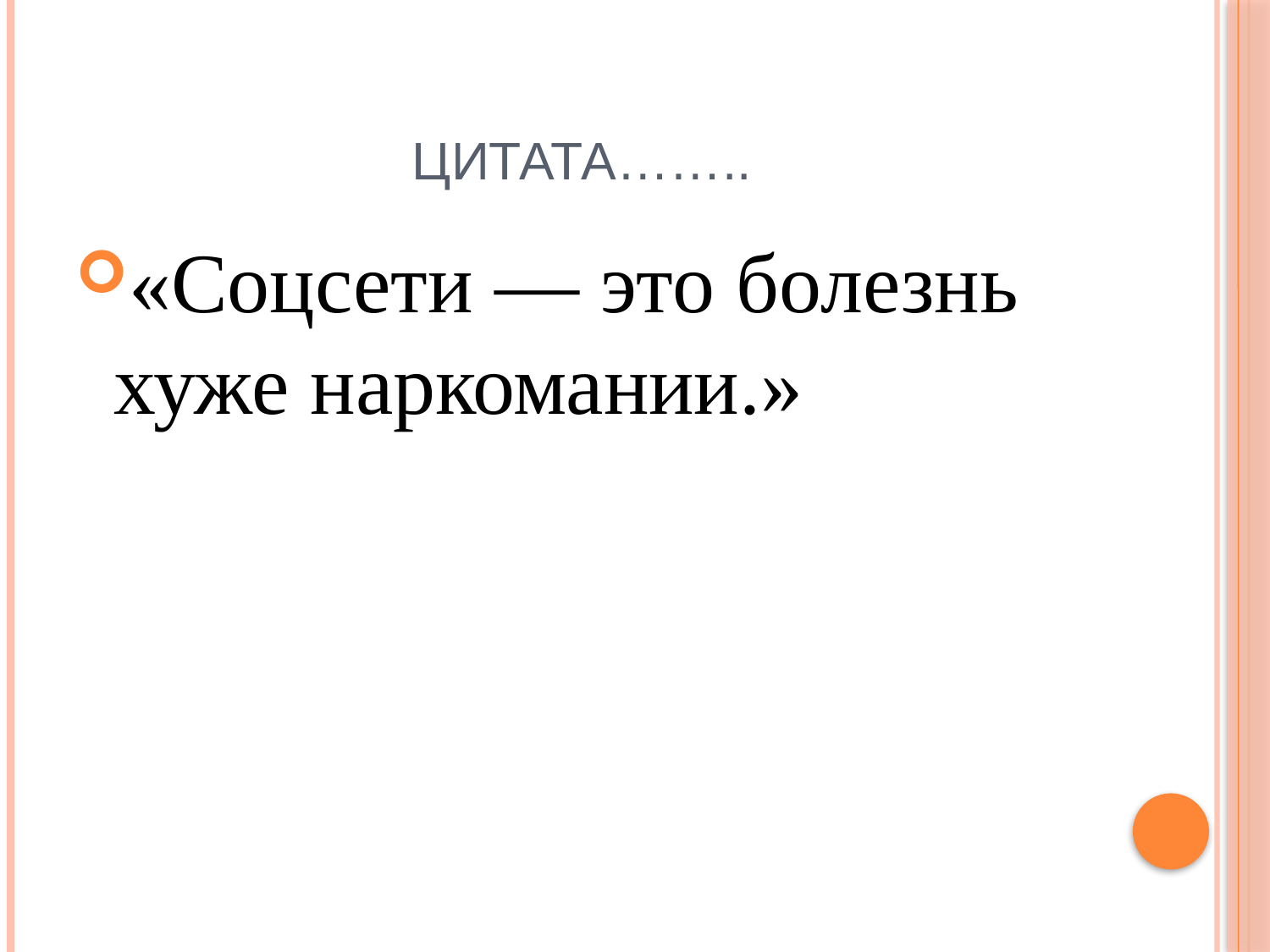

# Цитата……..
«Соцсети ― это болезнь хуже наркомании.»